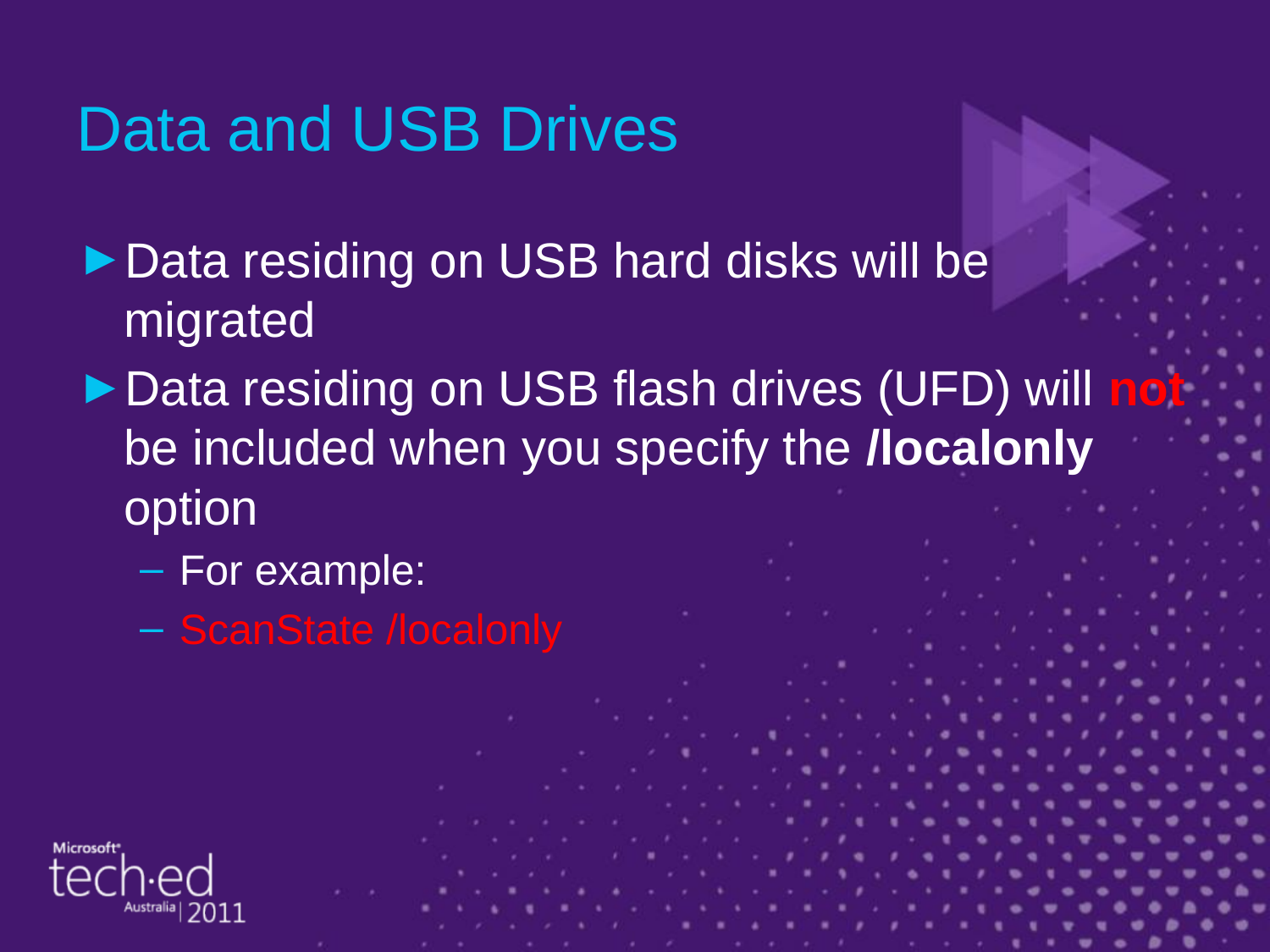

# Data and USB Drives
Data residing on USB hard disks will be migrated
Data residing on USB flash drives (UFD) will not be included when you specify the /localonly option
For example:
ScanState /localonly